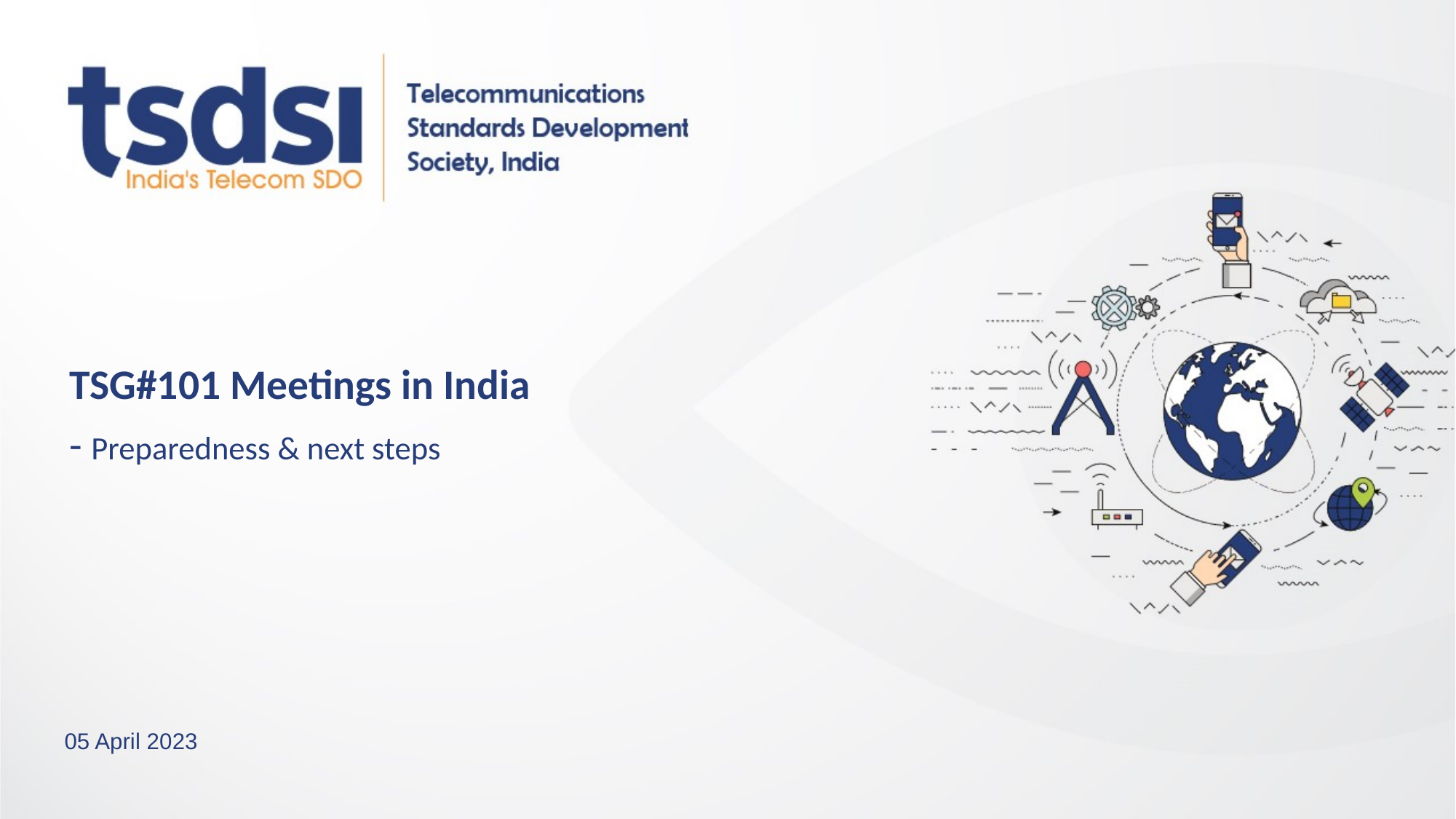

TSG#101 Meetings in India
- Preparedness & next steps

05 April 2023